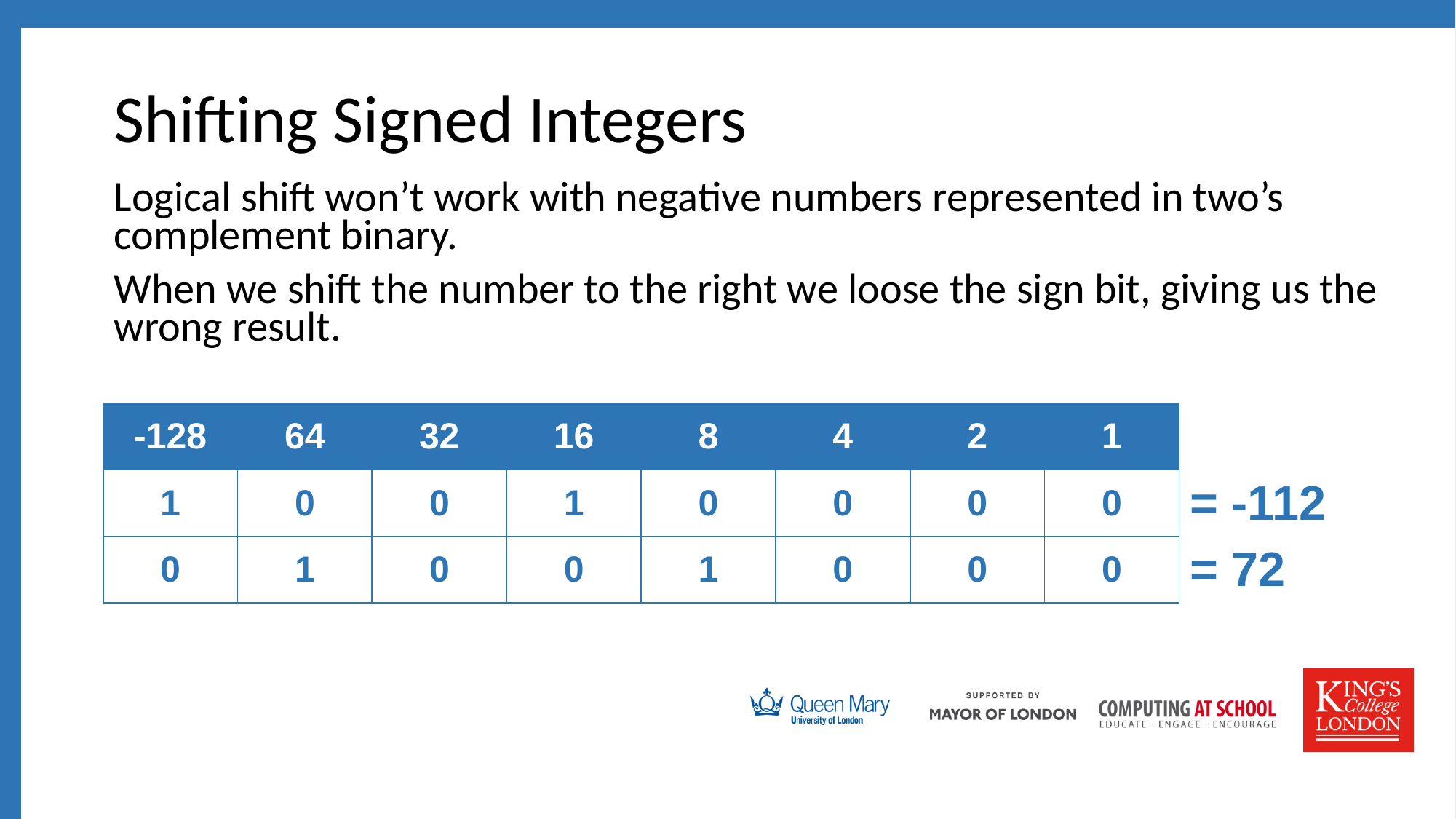

# Shifting Signed Integers
Logical shift won’t work with negative numbers represented in two’s complement binary.
When we shift the number to the right we loose the sign bit, giving us the wrong result.
| -128 | 64 | 32 | 16 | 8 | 4 | 2 | 1 |
| --- | --- | --- | --- | --- | --- | --- | --- |
| 1 | 0 | 0 | 1 | 0 | 0 | 0 | 0 |
= -112
| 1 | 0 | 0 | 1 | 0 | 0 | 0 | 0 |
| --- | --- | --- | --- | --- | --- | --- | --- |
= 72
| 0 | 1 | 0 | 0 | 1 | 0 | 0 | 0 |
| --- | --- | --- | --- | --- | --- | --- | --- |